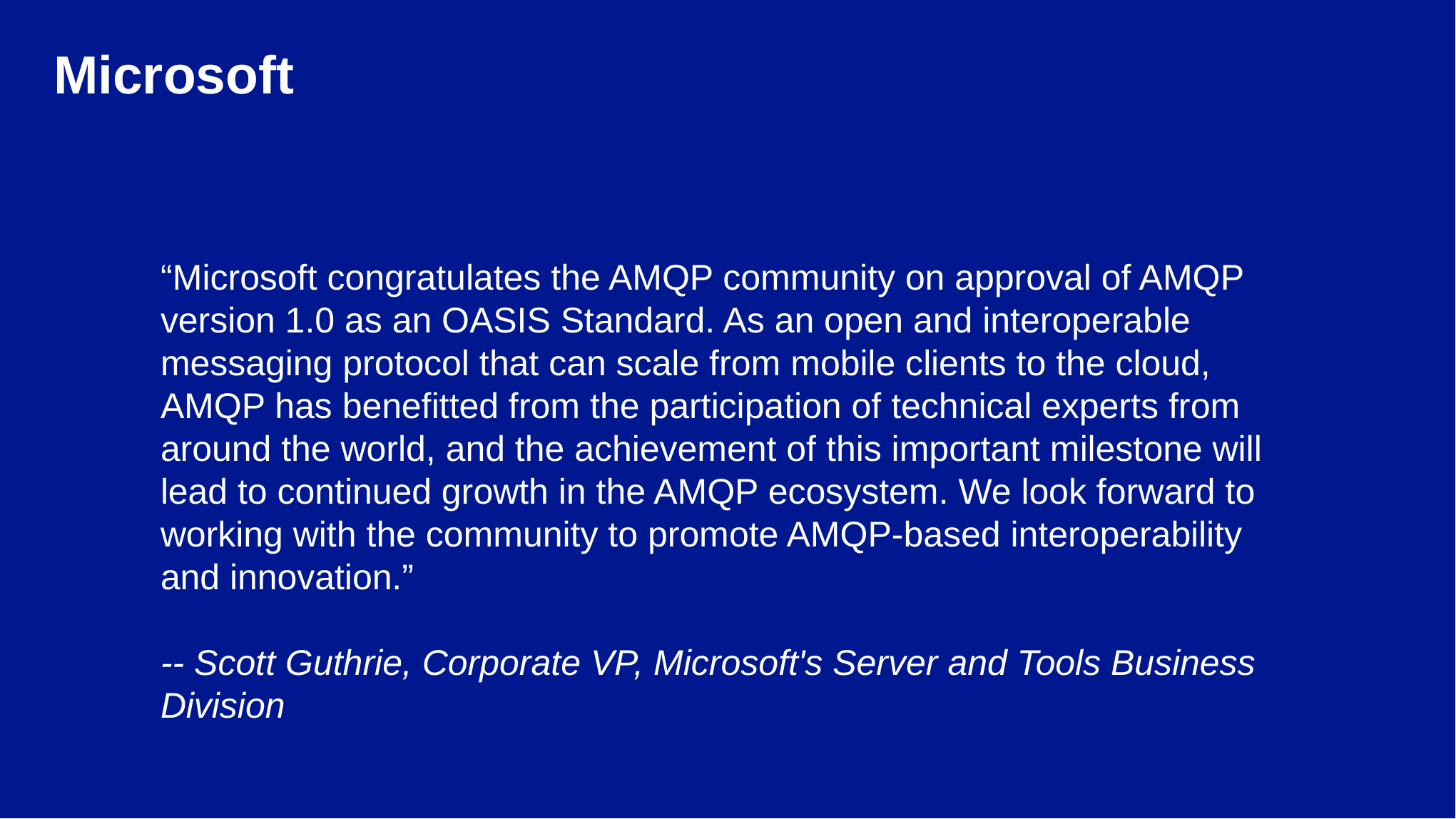

Microsoft
# “Microsoft congratulates the AMQP community on approval of AMQP version 1.0 as an OASIS Standard. As an open and interoperable messaging protocol that can scale from mobile clients to the cloud, AMQP has benefitted from the participation of technical experts from around the world, and the achievement of this important milestone will lead to continued growth in the AMQP ecosystem. We look forward to working with the community to promote AMQP-based interoperability and innovation.” -- Scott Guthrie, Corporate VP, Microsoft's Server and Tools Business Division